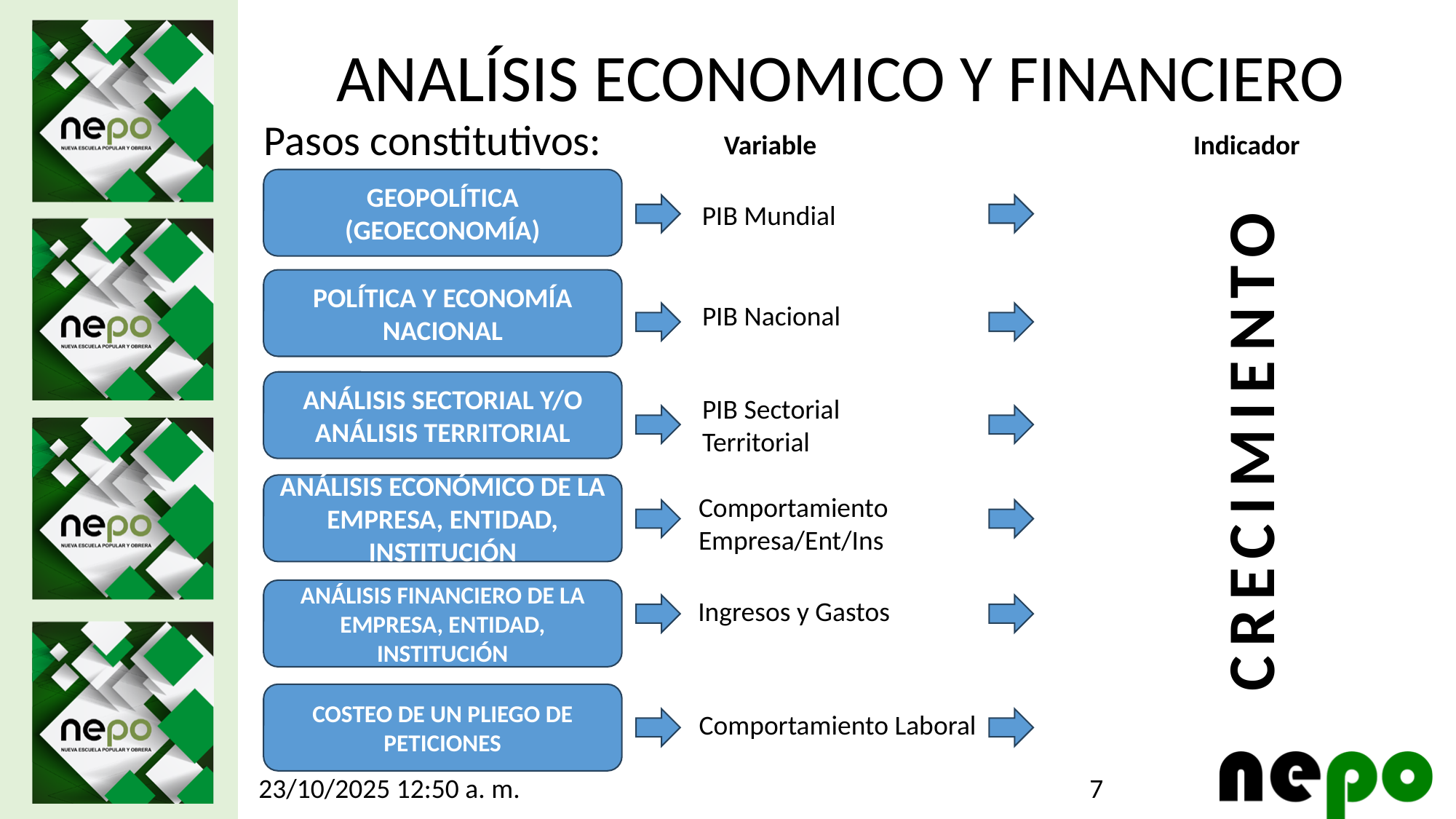

# ANALÍSIS ECONOMICO Y FINANCIERO
Pasos constitutivos:

Variable
Indicador
GEOPOLÍTICA
(GEOECONOMÍA)
PIB Mundial

POLÍTICA Y ECONOMÍA NACIONAL
PIB Nacional

ANÁLISIS SECTORIAL Y/O ANÁLISIS TERRITORIAL
PIB Sectorial
Territorial

CRECIMIENTO
ANÁLISIS ECONÓMICO DE LA EMPRESA, ENTIDAD, INSTITUCIÓN
Comportamiento
Empresa/Ent/Ins

ANÁLISIS FINANCIERO DE LA EMPRESA, ENTIDAD, INSTITUCIÓN
Ingresos y Gastos

COSTEO DE UN PLIEGO DE PETICIONES
Comportamiento Laboral

7
23/10/2025 12:50 a. m.